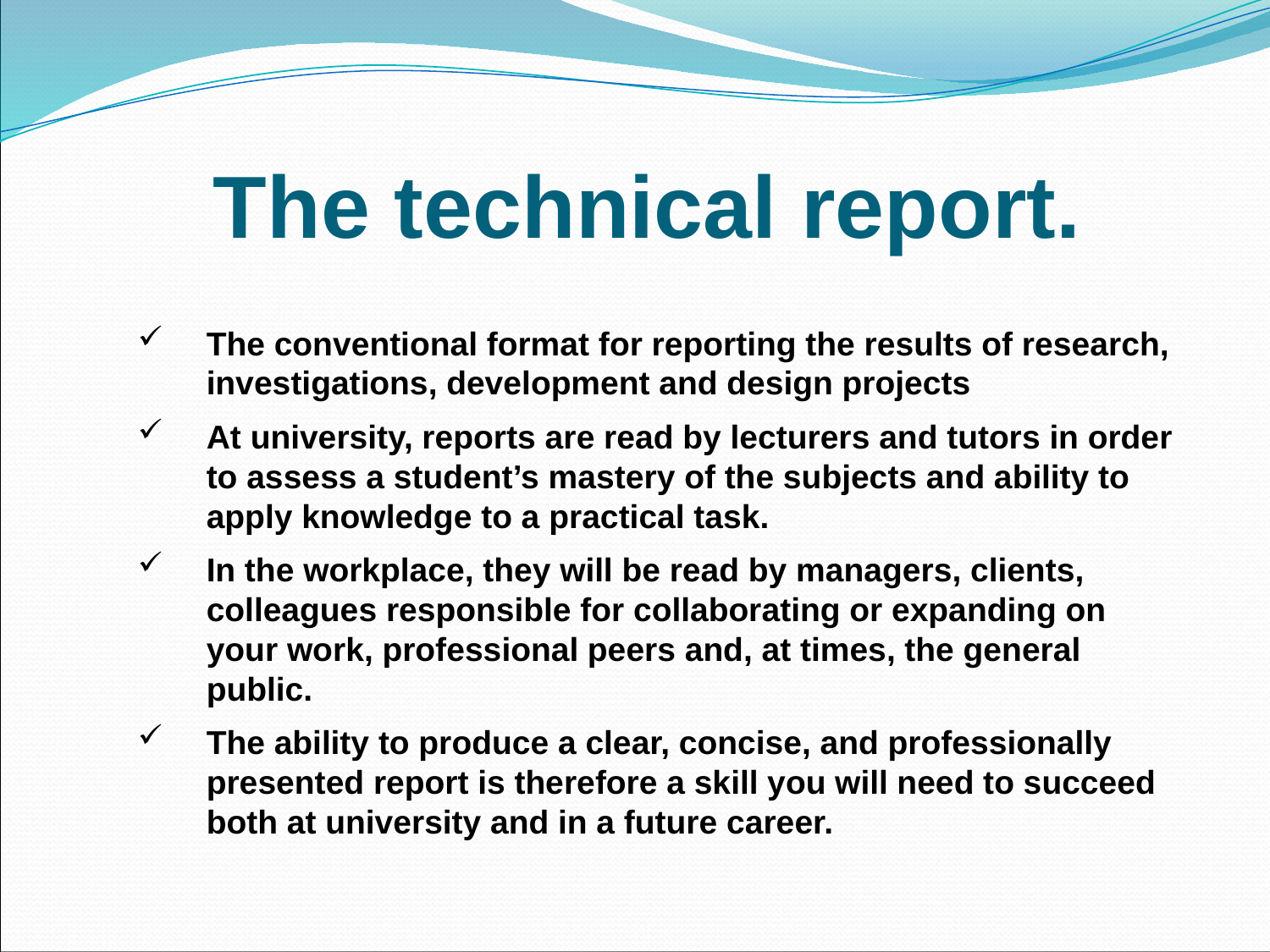

# The technical report.
The conventional format for reporting the results of research, investigations, development and design projects
At university, reports are read by lecturers and tutors in order to assess a student’s mastery of the subjects and ability to apply knowledge to a practical task.
In the workplace, they will be read by managers, clients, colleagues responsible for collaborating or expanding on your work, professional peers and, at times, the general public.
The ability to produce a clear, concise, and professionally presented report is therefore a skill you will need to succeed both at university and in a future career.